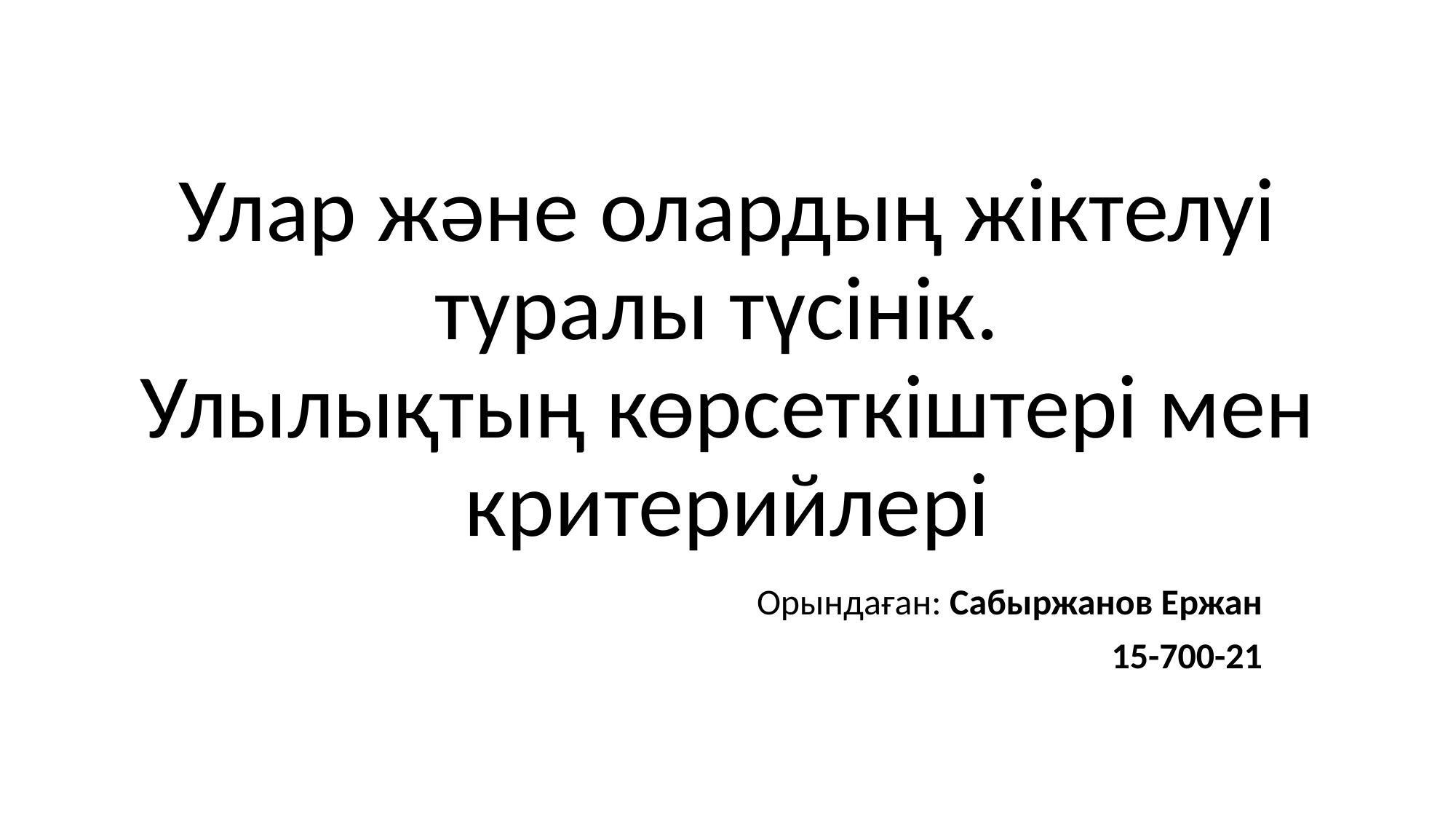

# Улар және олардың жіктелуі туралы түсінік. Улылықтың көрсеткіштері мен критерийлері
Орындаған: Сабыржанов Ержан
15-700-21